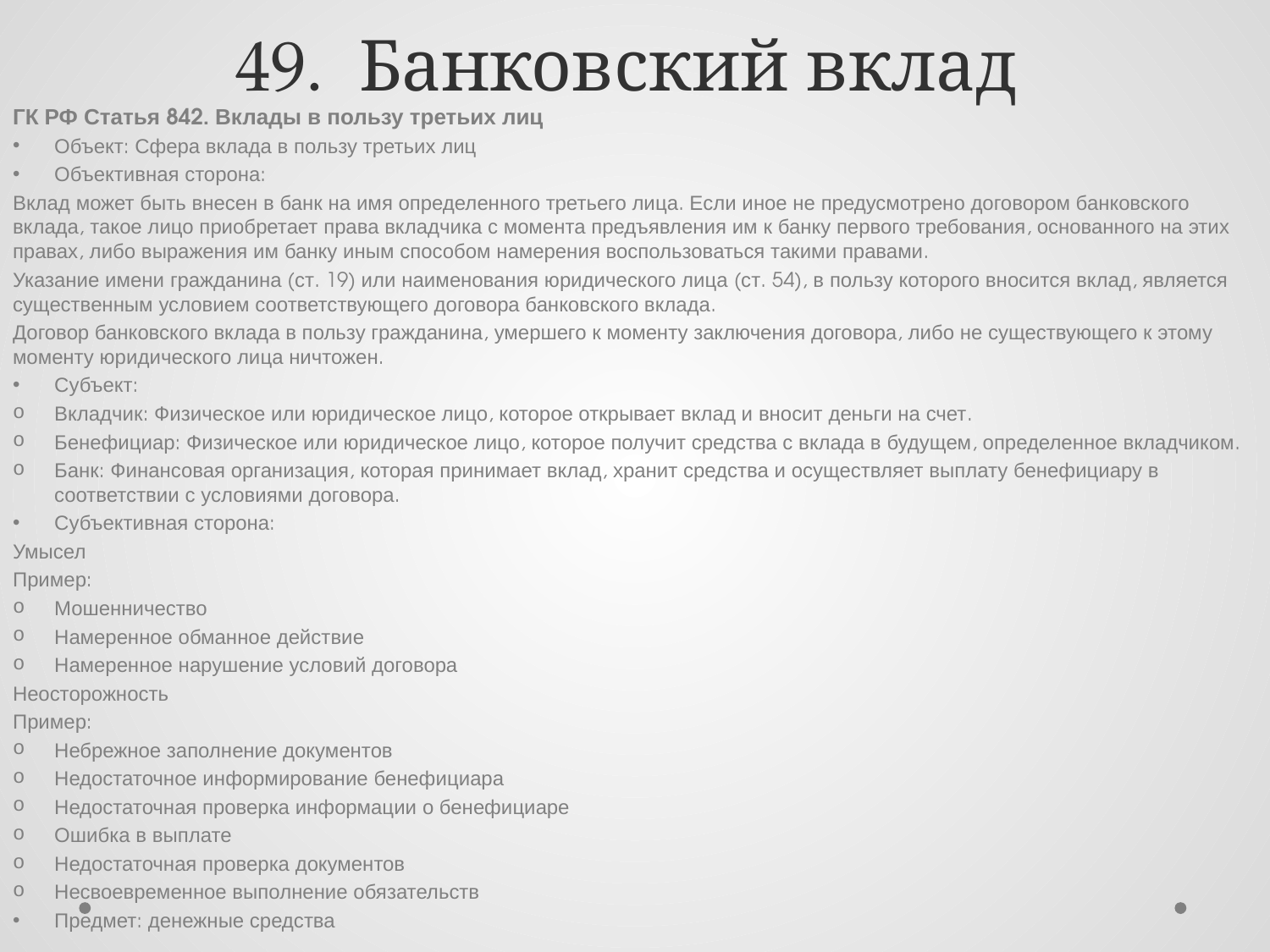

# 49.  Банковский вклад
ГК РФ Статья 842. Вклады в пользу третьих лиц
Объект: Сфера вклада в пользу третьих лиц
Объективная сторона:
Вклад может быть внесен в банк на имя определенного третьего лица. Если иное не предусмотрено договором банковского вклада, такое лицо приобретает права вкладчика с момента предъявления им к банку первого требования, основанного на этих правах, либо выражения им банку иным способом намерения воспользоваться такими правами.
Указание имени гражданина (ст. 19) или наименования юридического лица (ст. 54), в пользу которого вносится вклад, является существенным условием соответствующего договора банковского вклада.
Договор банковского вклада в пользу гражданина, умершего к моменту заключения договора, либо не существующего к этому моменту юридического лица ничтожен.
Субъект:
Вкладчик: Физическое или юридическое лицо, которое открывает вклад и вносит деньги на счет.
Бенефициар: Физическое или юридическое лицо, которое получит средства с вклада в будущем, определенное вкладчиком.
Банк: Финансовая организация, которая принимает вклад, хранит средства и осуществляет выплату бенефициару в соответствии с условиями договора.
Субъективная сторона:
Умысел
Пример:
Мошенничество
Намеренное обманное действие
Намеренное нарушение условий договора
Неосторожность
Пример:
Небрежное заполнение документов
Недостаточное информирование бенефициара
Недостаточная проверка информации о бенефициаре
Ошибка в выплате
Недостаточная проверка документов
Несвоевременное выполнение обязательств
Предмет: денежные средства